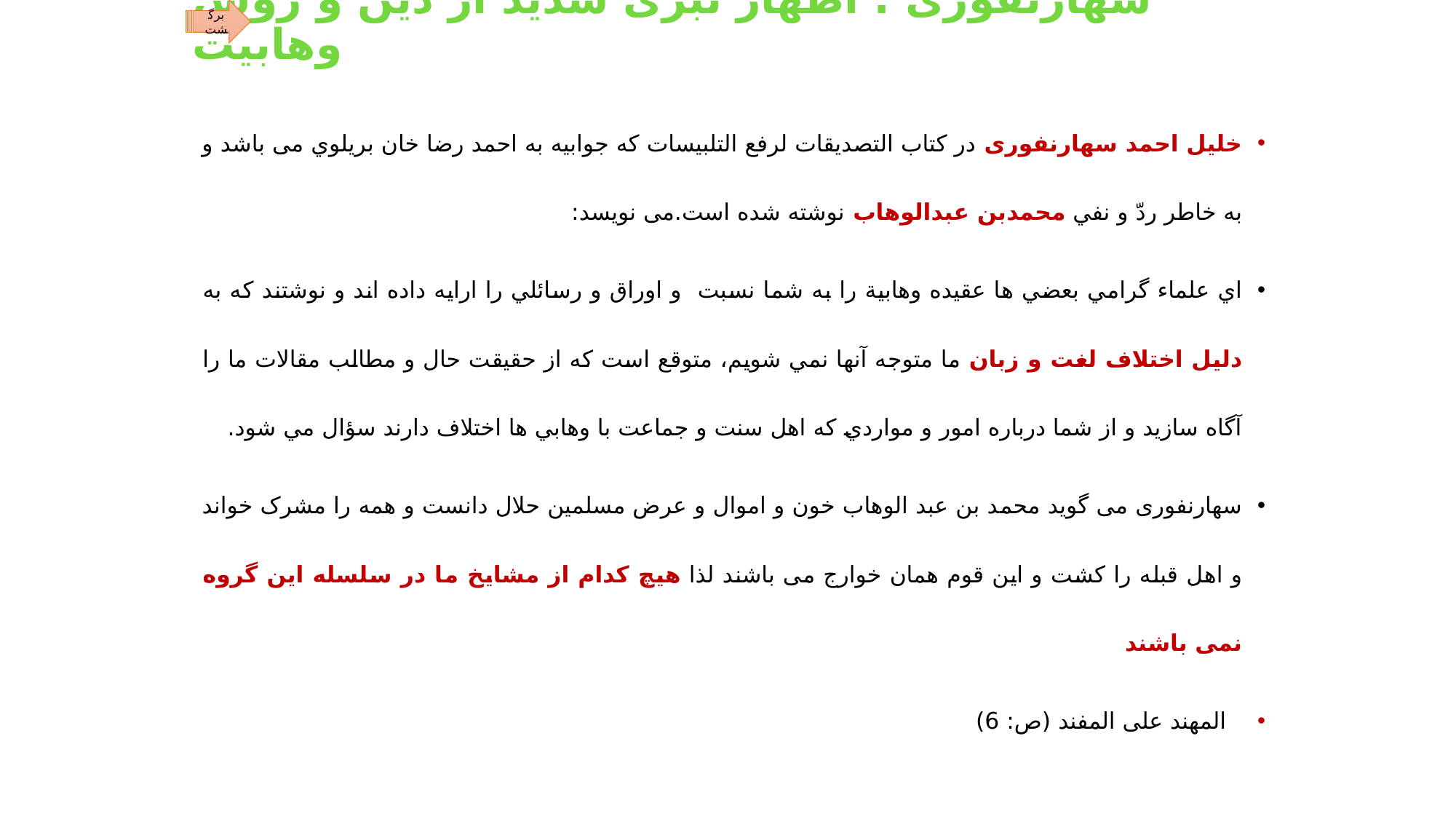

برگشت
# سهارنفوری : اظهار تبری شدید از دین و روش وهابیت
خلیل احمد سهارنفوری در کتاب التصديقات لرفع التلبيسات که جوابیه به احمد رضا خان بريلوي می باشد و به خاطر ردّ و نفي محمدبن عبدالوهاب نوشته شده است.می نویسد:
اي علماء گرامي بعضي ها عقيده وهابية را به شما نسبت  و اوراق و رسائلي را ارايه داده اند و نوشتند که به دليل اختلاف لغت و زبان ما متوجه آنها نمي شويم، متوقع است که از حقيقت حال و مطالب مقالات ما را آگاه سازيد و از شما درباره امور و مواردي که اهل سنت و جماعت با وهابي ها اختلاف دارند سؤال مي شود.
سهارنفوری می گوید محمد بن عبد الوهاب خون و اموال و عرض مسلمین حلال دانست و همه را مشرک خواند و اهل قبله را کشت و این قوم همان خوارج می باشند لذا هیچ کدام از مشایخ ما در سلسله این گروه نمی باشند
  المهند على المفند (ص: 6)